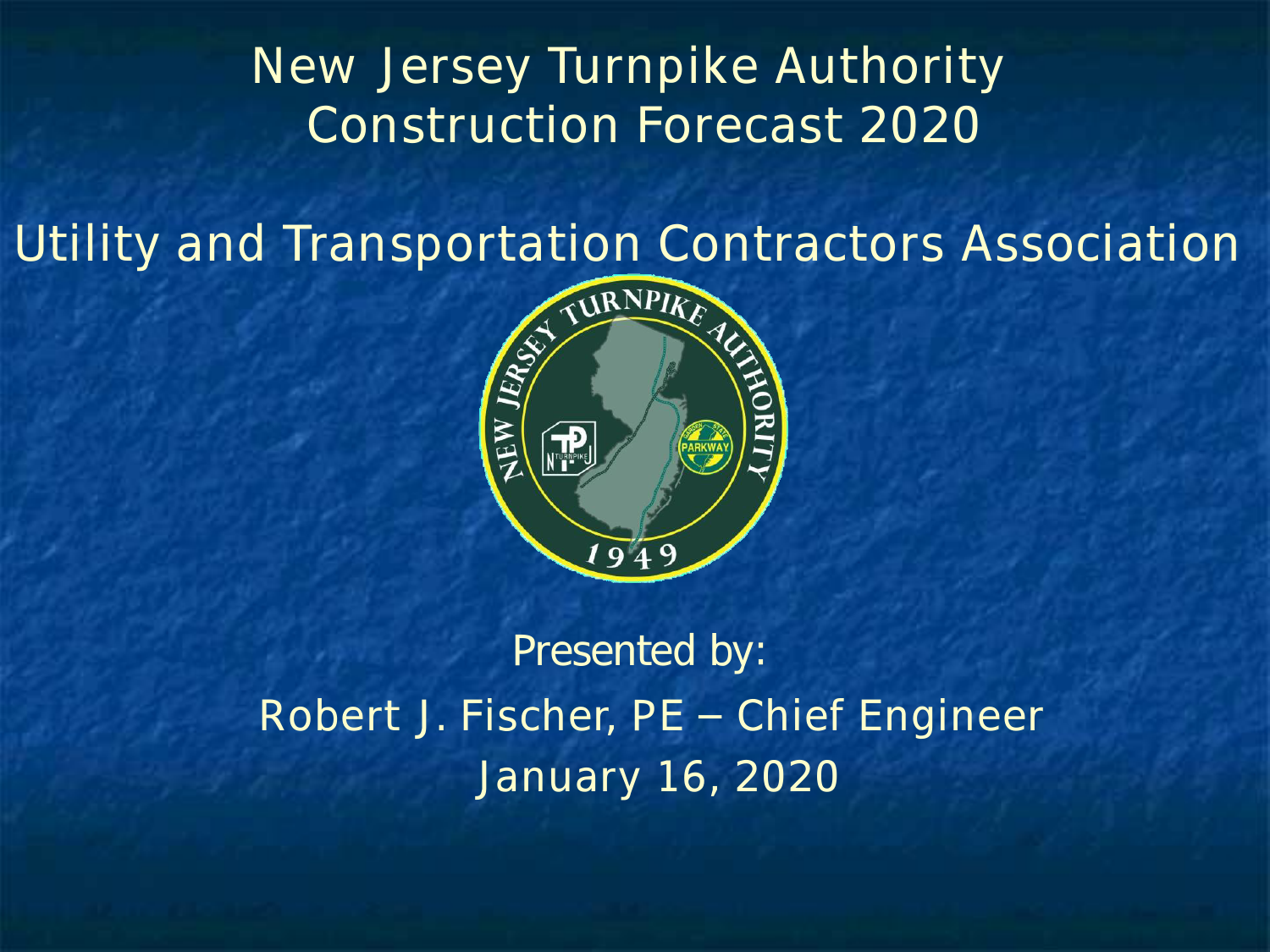

# New Jersey Turnpike Authority  Construction Forecast 2020
Utility and Transportation Contractors Association

Presented by:
Robert J. Fischer, PE – Chief Engineer  January 16, 2020